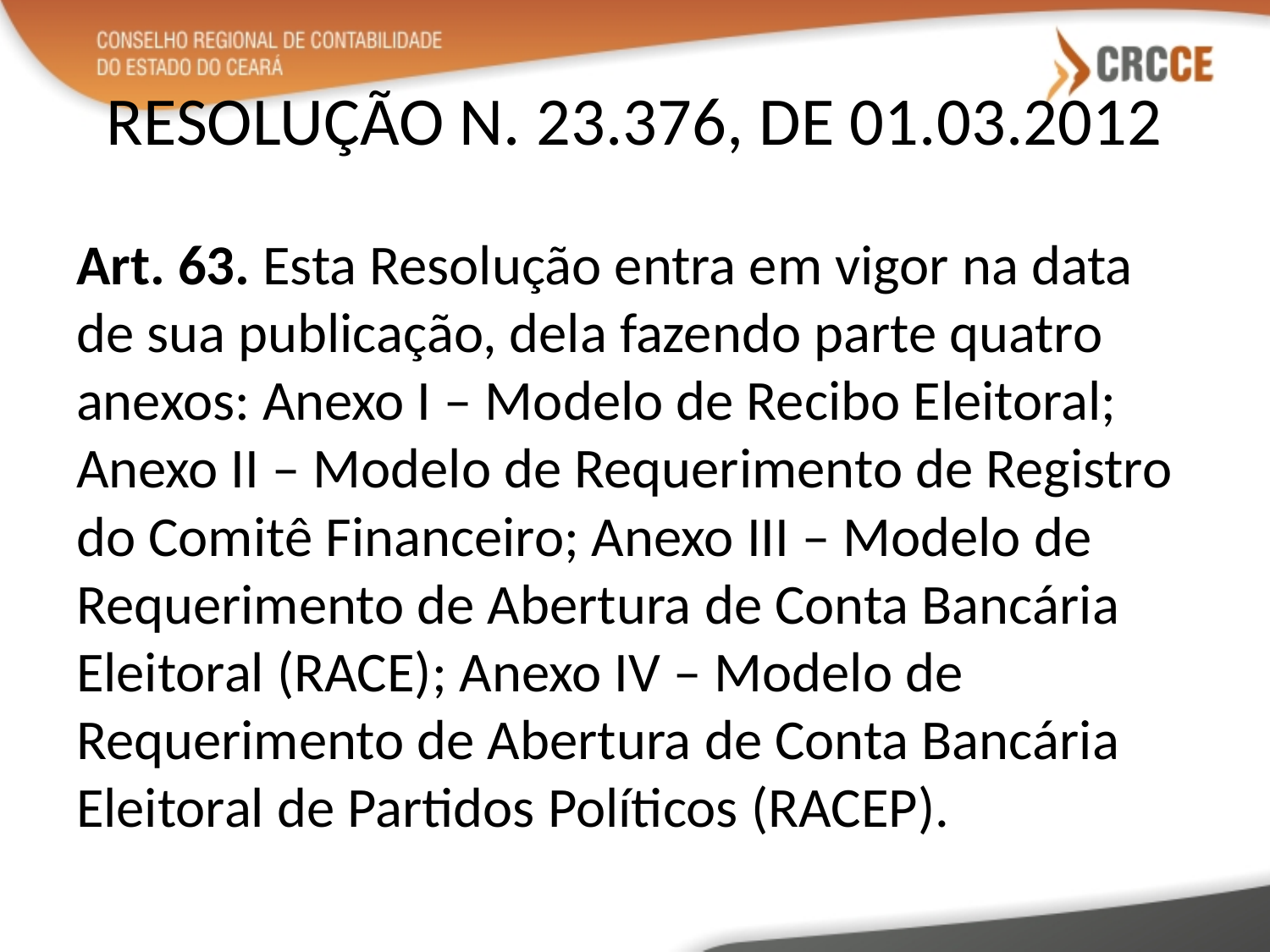

# RESOLUÇÃO N. 23.376, DE 01.03.2012
Art. 63. Esta Resolução entra em vigor na data de sua publicação, dela fazendo parte quatro anexos: Anexo I – Modelo de Recibo Eleitoral; Anexo II – Modelo de Requerimento de Registro do Comitê Financeiro; Anexo III – Modelo de Requerimento de Abertura de Conta Bancária Eleitoral (RACE); Anexo IV – Modelo de Requerimento de Abertura de Conta Bancária Eleitoral de Partidos Políticos (RACEP).